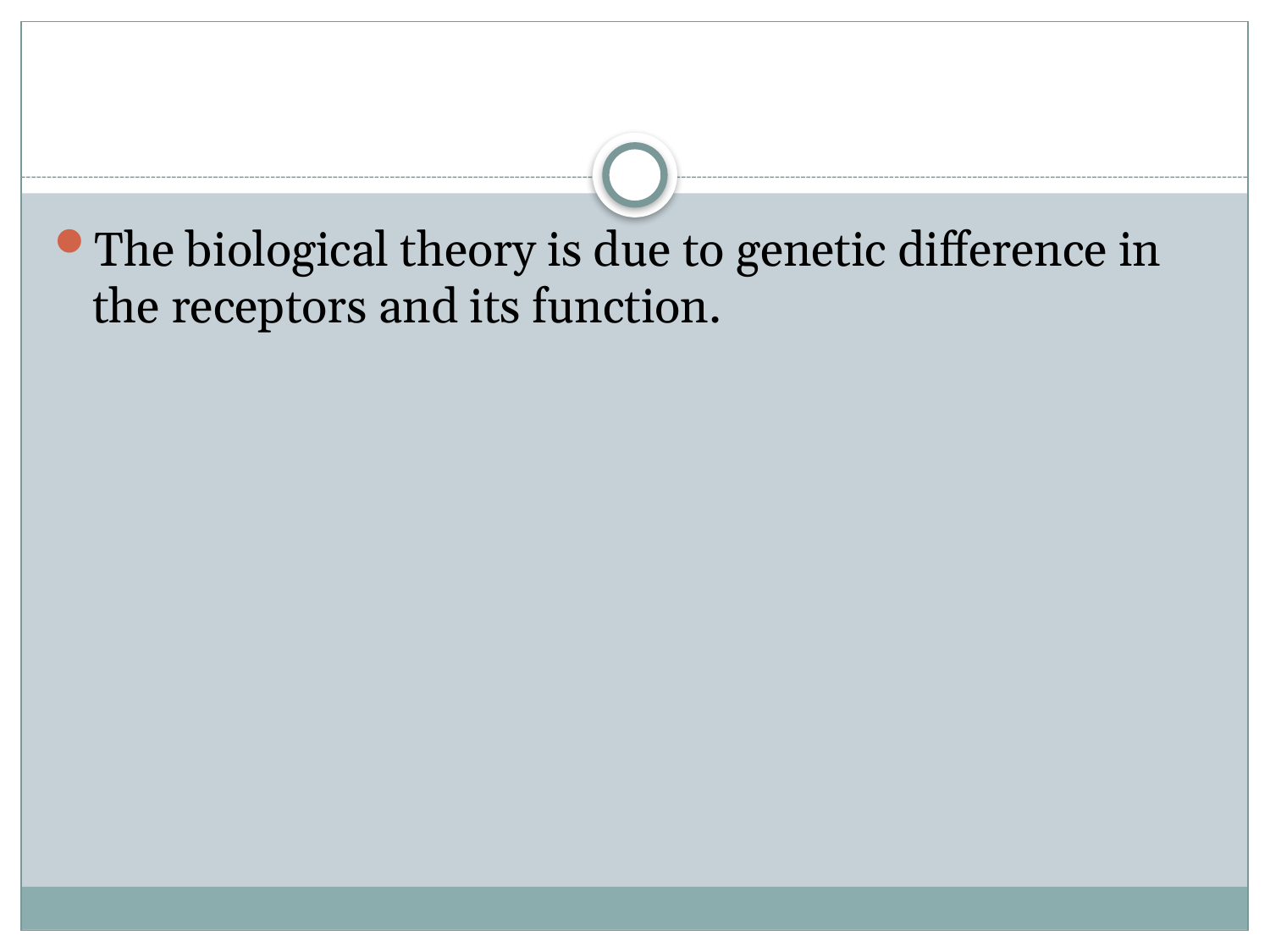

#
The biological theory is due to genetic difference in the receptors and its function.